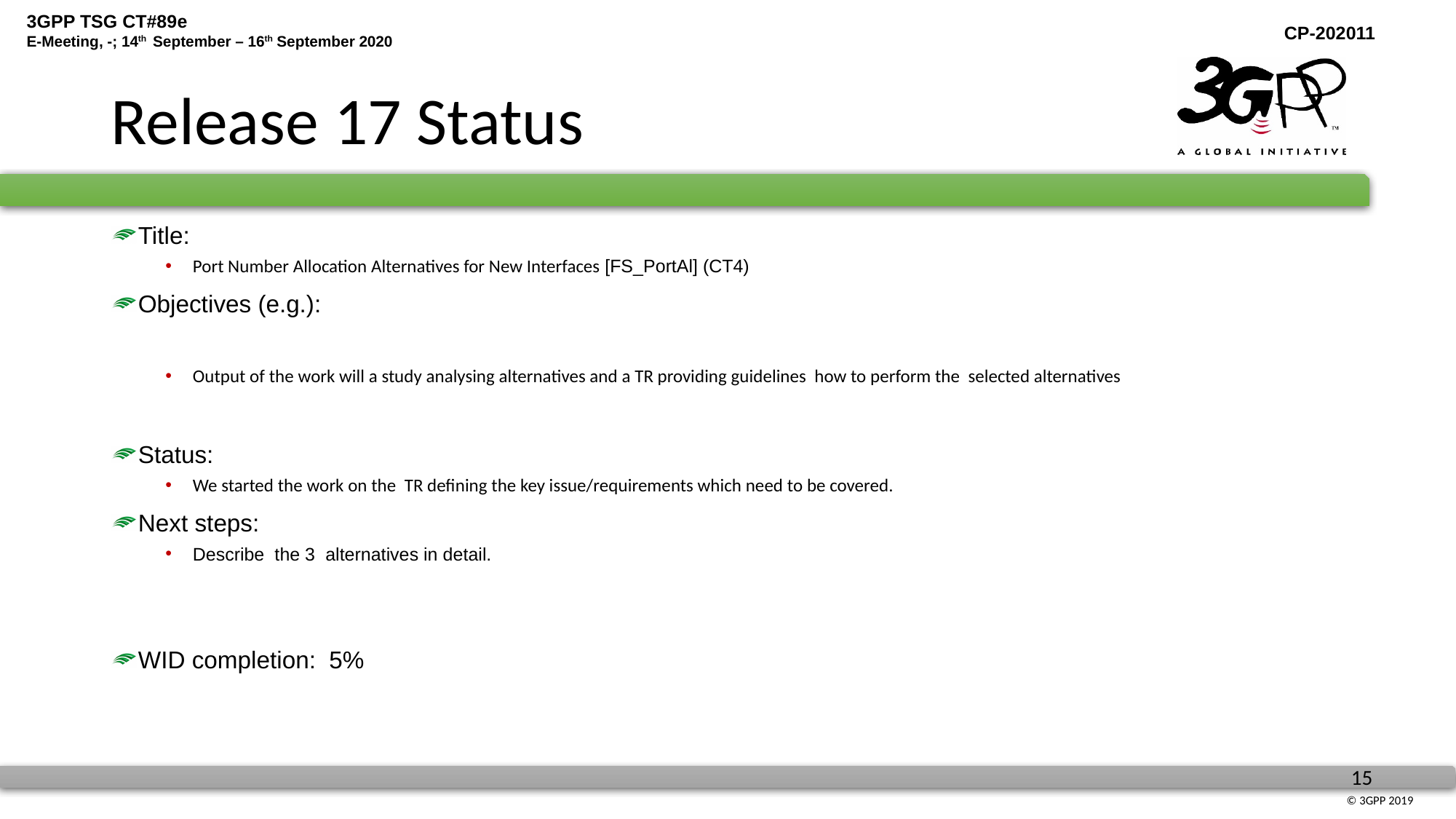

# Release 17 Status
Title:
Port Number Allocation Alternatives for New Interfaces [FS_PortAl] (CT4)
Objectives (e.g.):

Output of the work will a study analysing alternatives and a TR providing guidelines  how to perform the  selected alternatives

Status:
We started the work on the  TR defining the key issue/requirements which need to be covered.
Next steps:
Describe  the 3  alternatives in detail.

WID completion:  5%